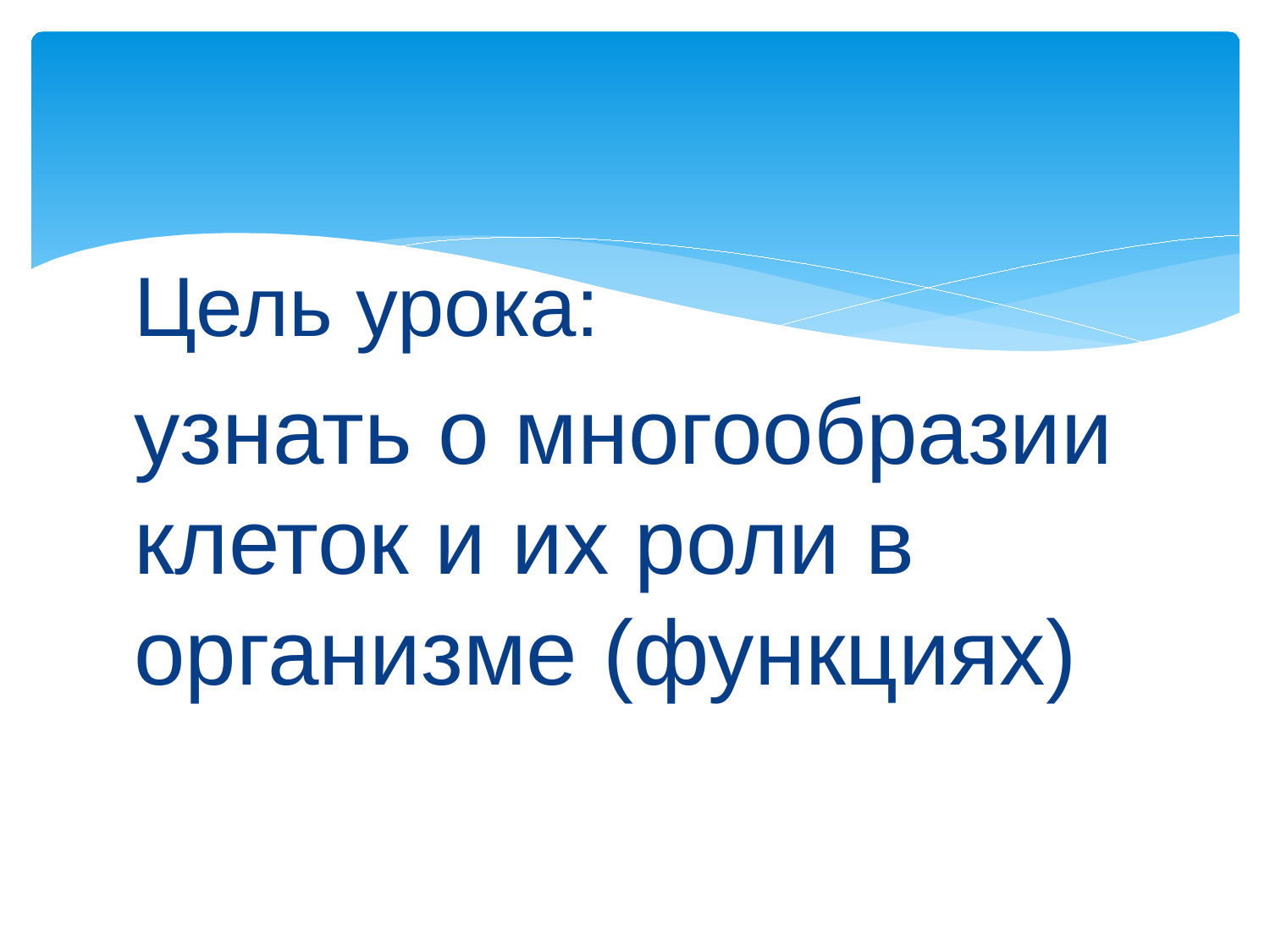

#
Цель урока:
узнать о многообразии клеток и их роли в организме (функциях)